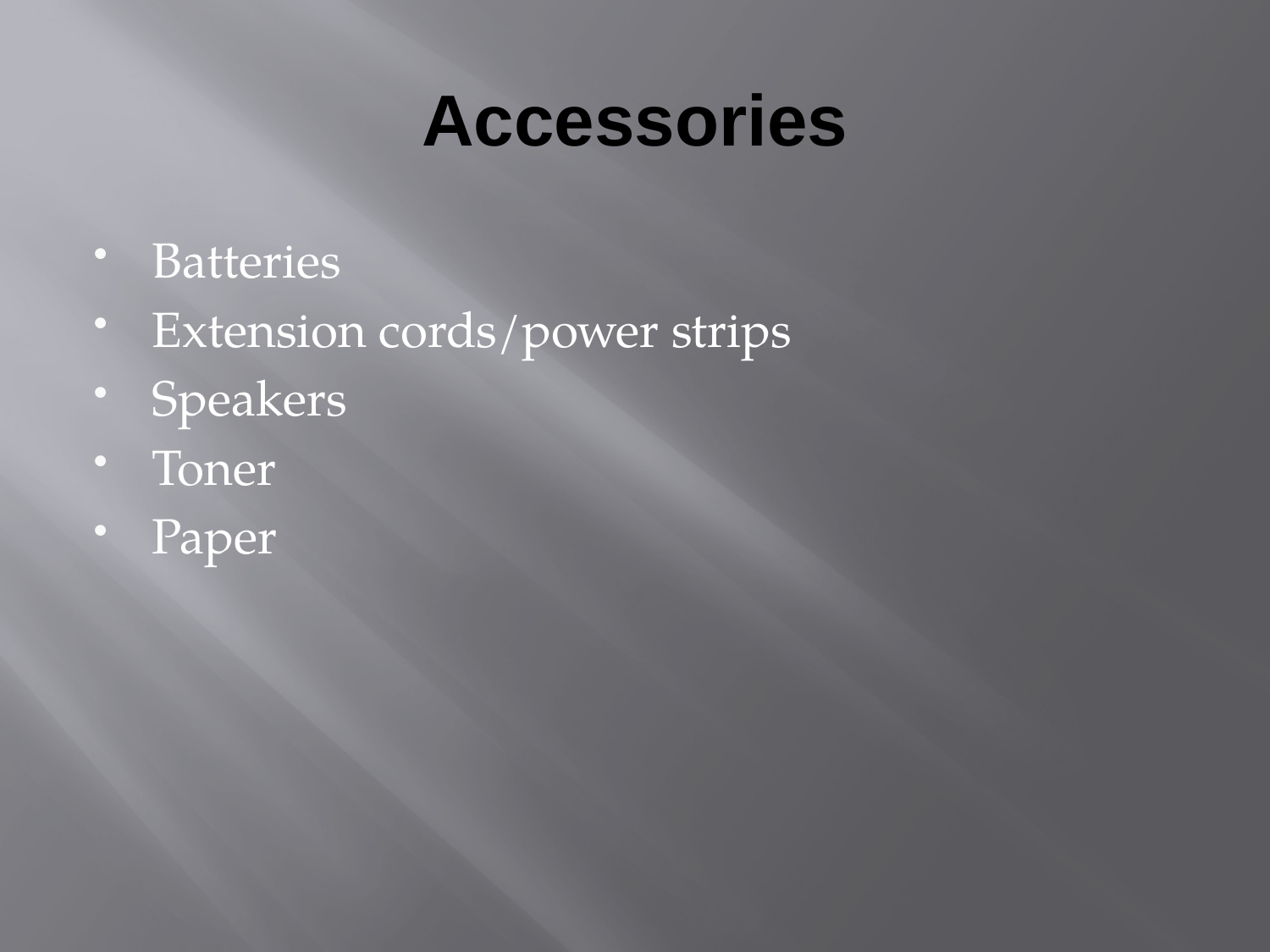

# Accessories
Batteries
Extension cords/power strips
Speakers
Toner
Paper